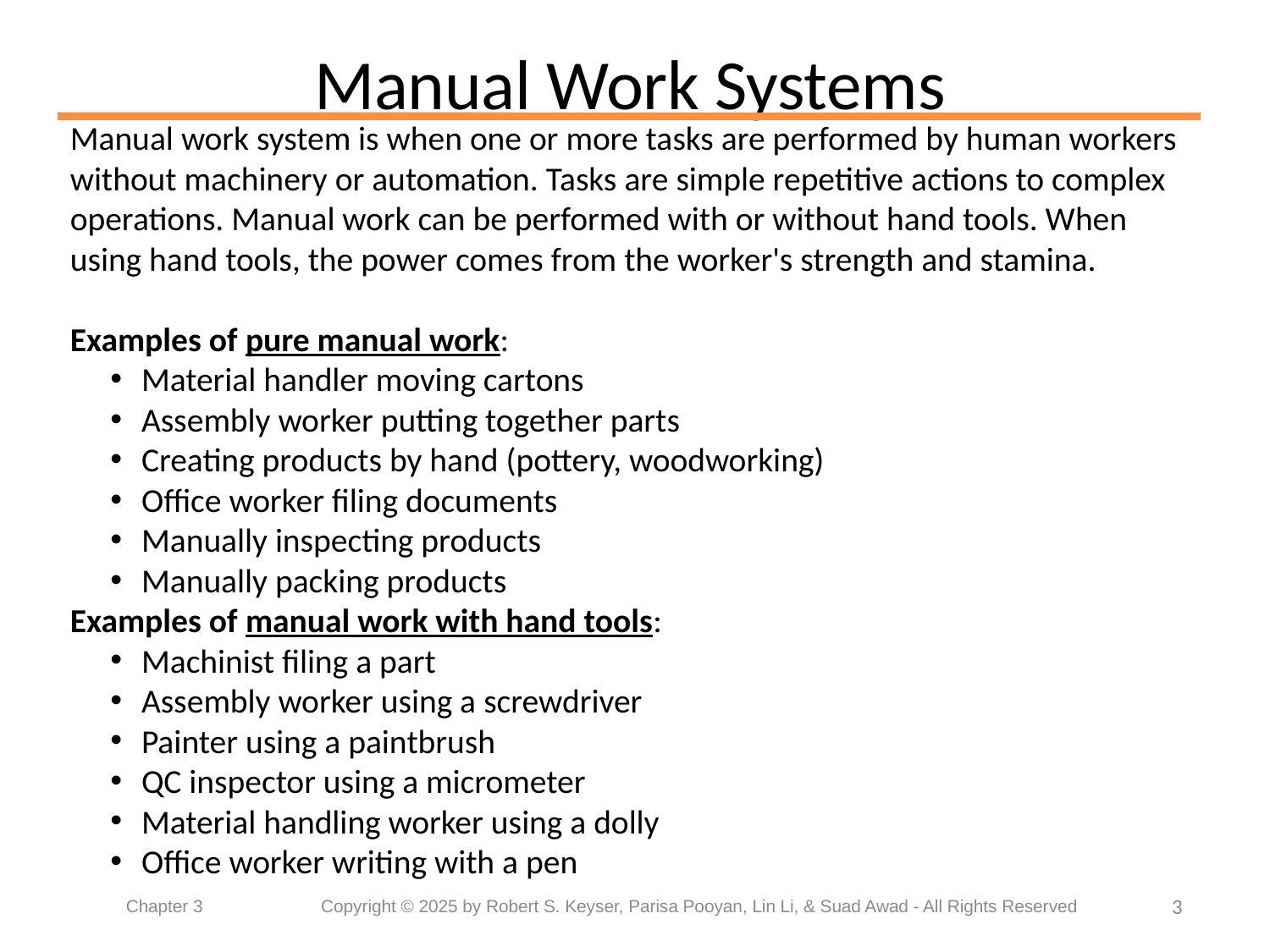

# Manual Work Systems
Manual work system is when one or more tasks are performed by human workers without machinery or automation. Tasks are simple repetitive actions to complex operations. Manual work can be performed with or without hand tools. When using hand tools, the power comes from the worker's strength and stamina.

Examples of pure manual work:
Material handler moving cartons
Assembly worker putting together parts
Creating products by hand (pottery, woodworking)
Office worker filing documents
Manually inspecting products
Manually packing products
Examples of manual work with hand tools:
Machinist filing a part
Assembly worker using a screwdriver
Painter using a paintbrush
QC inspector using a micrometer
Material handling worker using a dolly
Office worker writing with a pen

3
Chapter 3	              Copyright © 2025 by Robert S. Keyser, Parisa Pooyan, Lin Li, & Suad Awad - All Rights Reserved